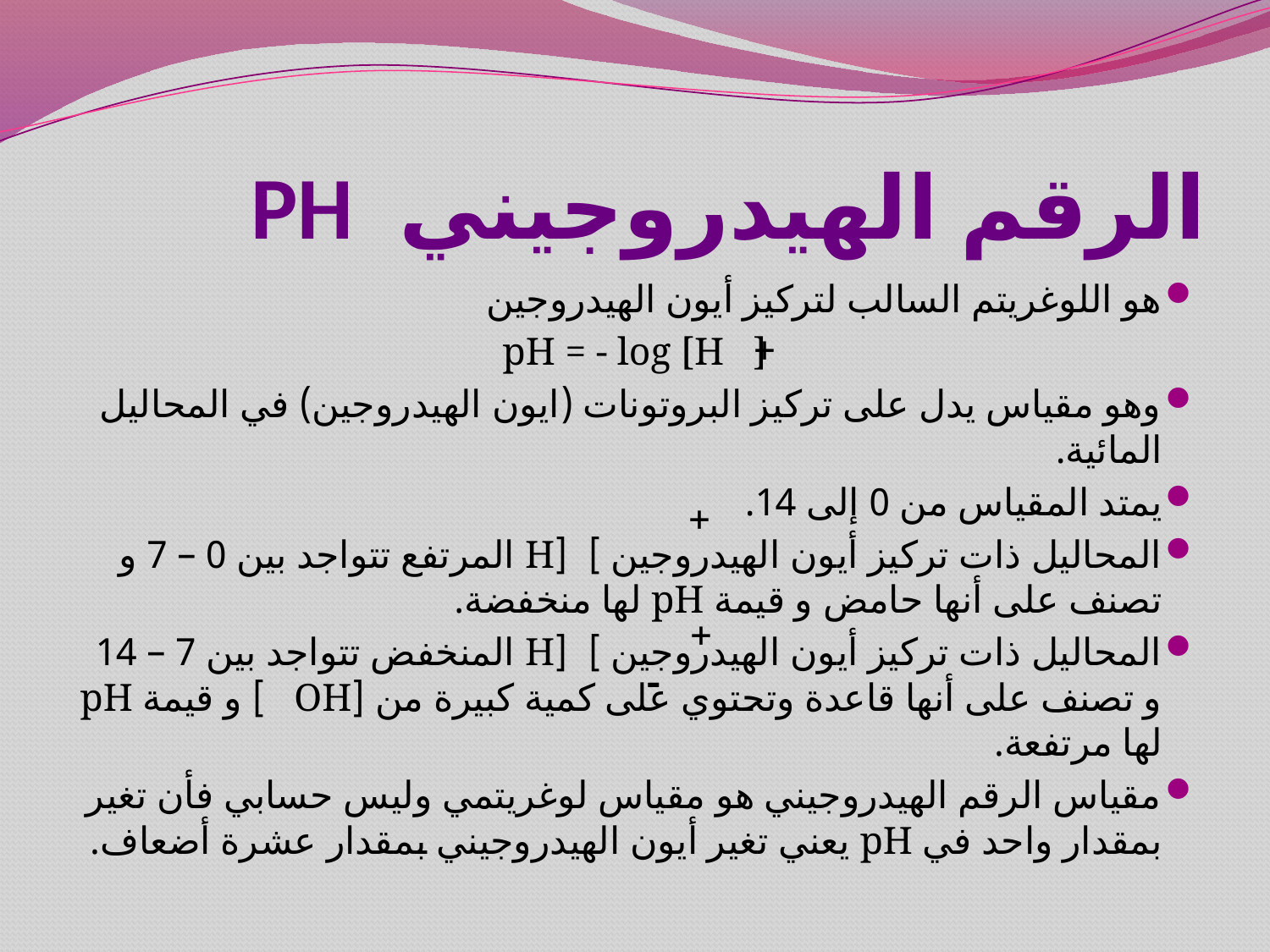

# الرقم الهيدروجيني  pH
هو اللوغريتم السالب لتركيز أيون الهيدروجين
pH = - log [H   ]
وهو مقياس يدل على تركيز البروتونات (ايون الهيدروجين) في المحاليل المائية.
يمتد المقياس من 0 إلى 14.
المحاليل ذات تركيز أيون الهيدروجين ]  [H المرتفع تتواجد بين 0 – 7 و تصنف على أنها حامض و قيمة pH لها منخفضة.
المحاليل ذات تركيز أيون الهيدروجين ]  [H المنخفض تتواجد بين 7 – 14 و تصنف على أنها قاعدة وتحتوي على كمية كبيرة من [OH   ] و قيمة pH لها مرتفعة.
مقياس الرقم الهيدروجيني هو مقياس لوغريتمي وليس حسابي فأن تغير بمقدار واحد في pH يعني تغير أيون الهيدروجيني بمقدار عشرة أضعاف.
+
+
+
-